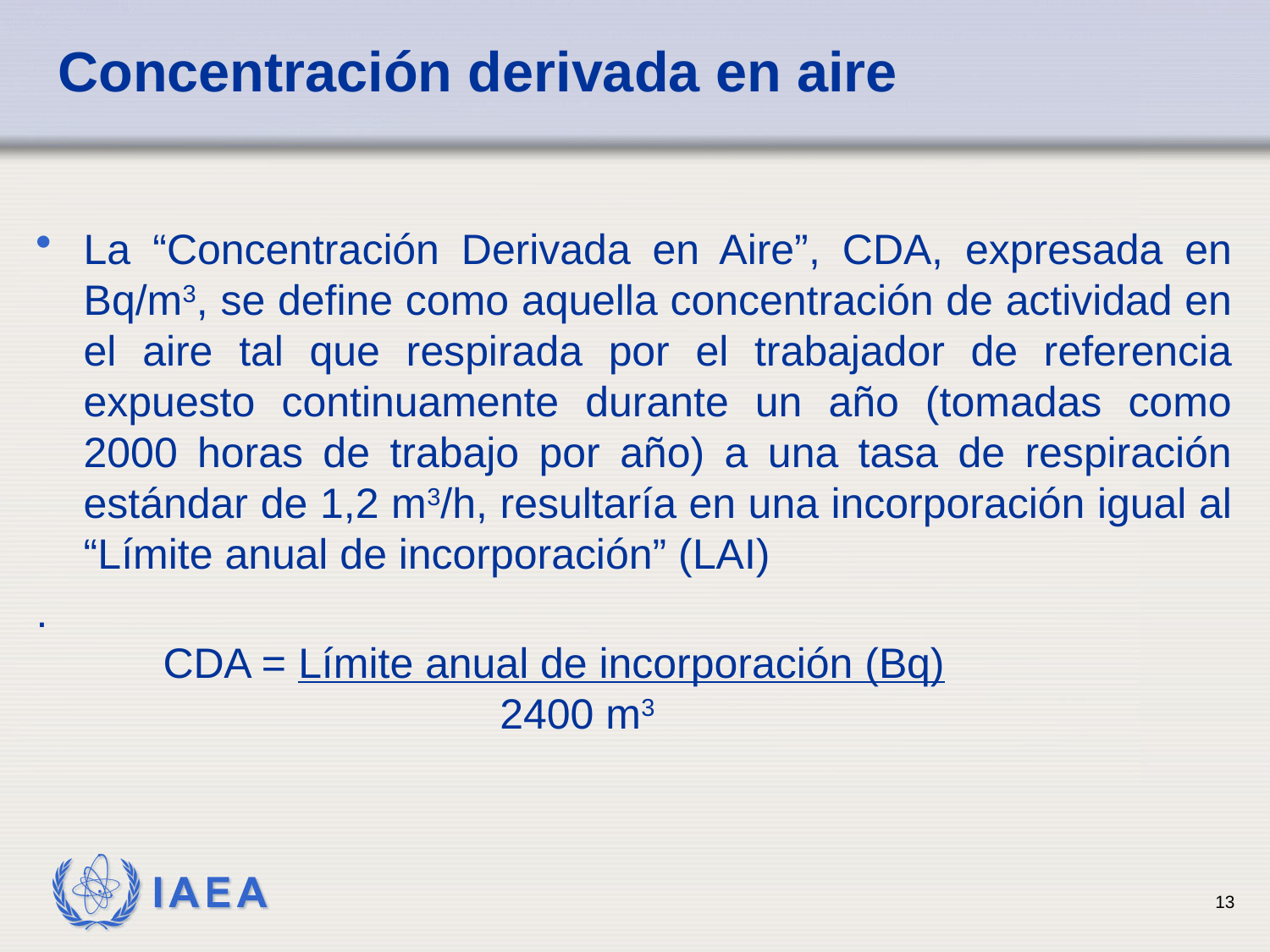

# Concentración derivada en aire

La “Concentración Derivada en Aire”, CDA, expresada en Bq/m3, se define como aquella concentración de actividad en el aire tal que respirada por el trabajador de referencia expuesto continuamente durante un año (tomadas como 2000 horas de trabajo por año) a una tasa de respiración estándar de 1,2 m3/h, resultaría en una incorporación igual al “Límite anual de incorporación” (LAI)
.
	CDA = Límite anual de incorporación (Bq)
			       2400 m3

13